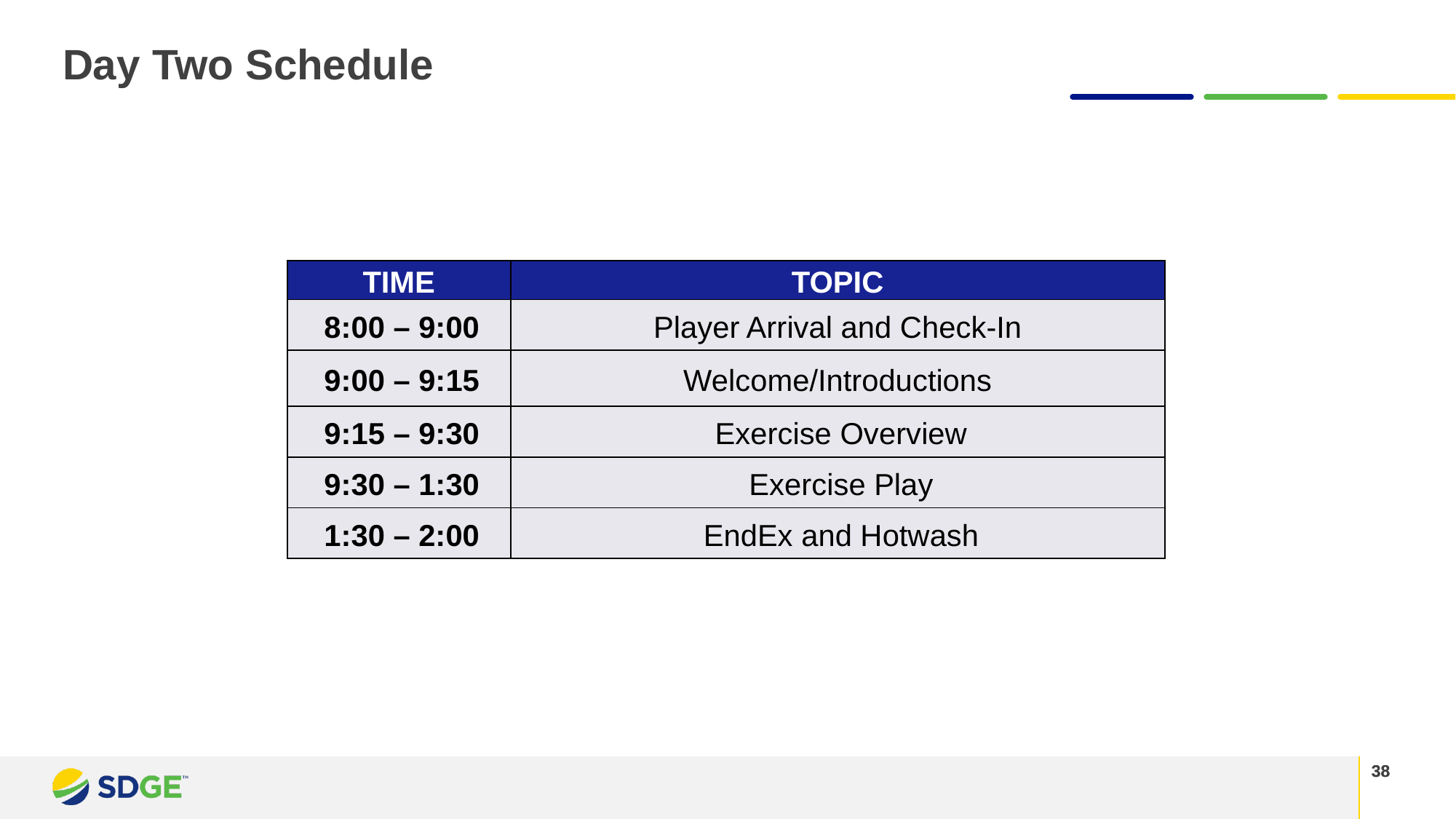

# Day Two Schedule
| Time | Topic |
| --- | --- |
| 8:00 – 9:00 | Player Arrival and Check-In |
| 9:00 – 9:15 | Welcome/Introductions |
| 9:15 – 9:30 | Exercise Overview |
| 9:30 – 1:30 | Exercise Play |
| 1:30 – 2:00 | EndEx and Hotwash |